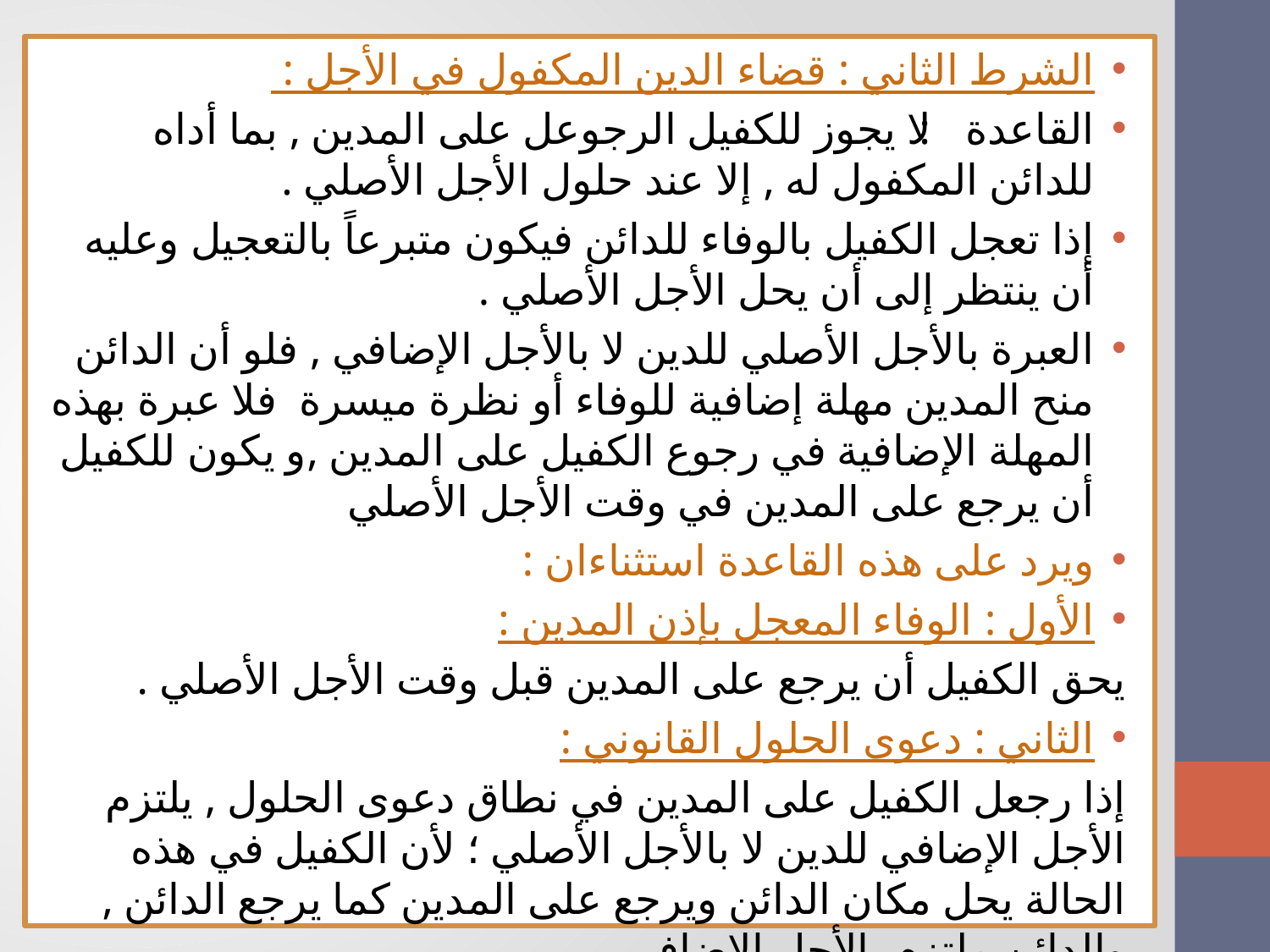

الشرط الثاني : قضاء الدين المكفول في الأجل :
القاعدة : لا يجوز للكفيل الرجوعل على المدين , بما أداه للدائن المكفول له , إلا عند حلول الأجل الأصلي .
إذا تعجل الكفيل بالوفاء للدائن فيكون متبرعاً بالتعجيل وعليه أن ينتظر إلى أن يحل الأجل الأصلي .
العبرة بالأجل الأصلي للدين لا بالأجل الإضافي , فلو أن الدائن منح المدين مهلة إضافية للوفاء أو نظرة ميسرة  فلا عبرة بهذه المهلة الإضافية في رجوع الكفيل على المدين ,و يكون للكفيل أن يرجع على المدين في وقت الأجل الأصلي
ويرد على هذه القاعدة استثناءان :
الأول : الوفاء المعجل بإذن المدين :
يحق الكفيل أن يرجع على المدين قبل وقت الأجل الأصلي .
الثاني : دعوى الحلول القانوني :
إذا رجعل الكفيل على المدين في نطاق دعوى الحلول , يلتزم الأجل الإضافي للدين لا بالأجل الأصلي ؛ لأن الكفيل في هذه الحالة يحل مكان الدائن ويرجع على المدين كما يرجع الدائن , والدائن ملتزم بالأجل الإضافي .